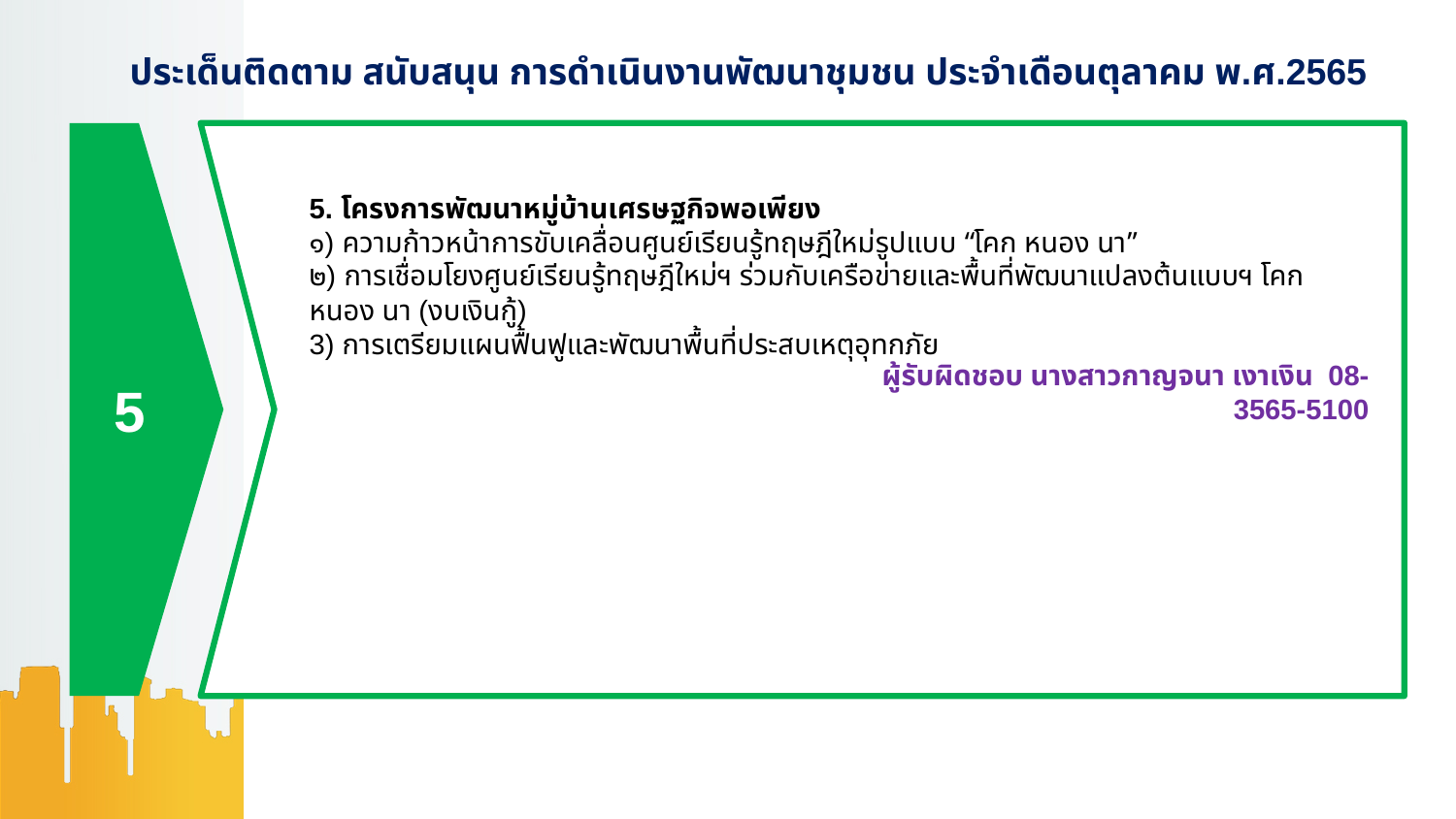

# ประเด็นติดตาม สนับสนุน การดำเนินงานพัฒนาชุมชน ประจำเดือนตุลาคม พ.ศ.2565

5. โครงการพัฒนาหมู่บ้านเศรษฐกิจพอเพียง
๑) ความก้าวหน้าการขับเคลื่อนศูนย์เรียนรู้ทฤษฎีใหม่รูปแบบ “โคก หนอง นา”
๒) การเชื่อมโยงศูนย์เรียนรู้ทฤษฎีใหม่ฯ ร่วมกับเครือข่ายและพื้นที่พัฒนาแปลงต้นแบบฯ โคก หนอง นา (งบเงินกู้)
3) การเตรียมแผนฟื้นฟูและพัฒนาพื้นที่ประสบเหตุอุทกภัย

ผู้รับผิดชอบ นางสาวกาญจนา เงาเงิน  08-3565-5100
5